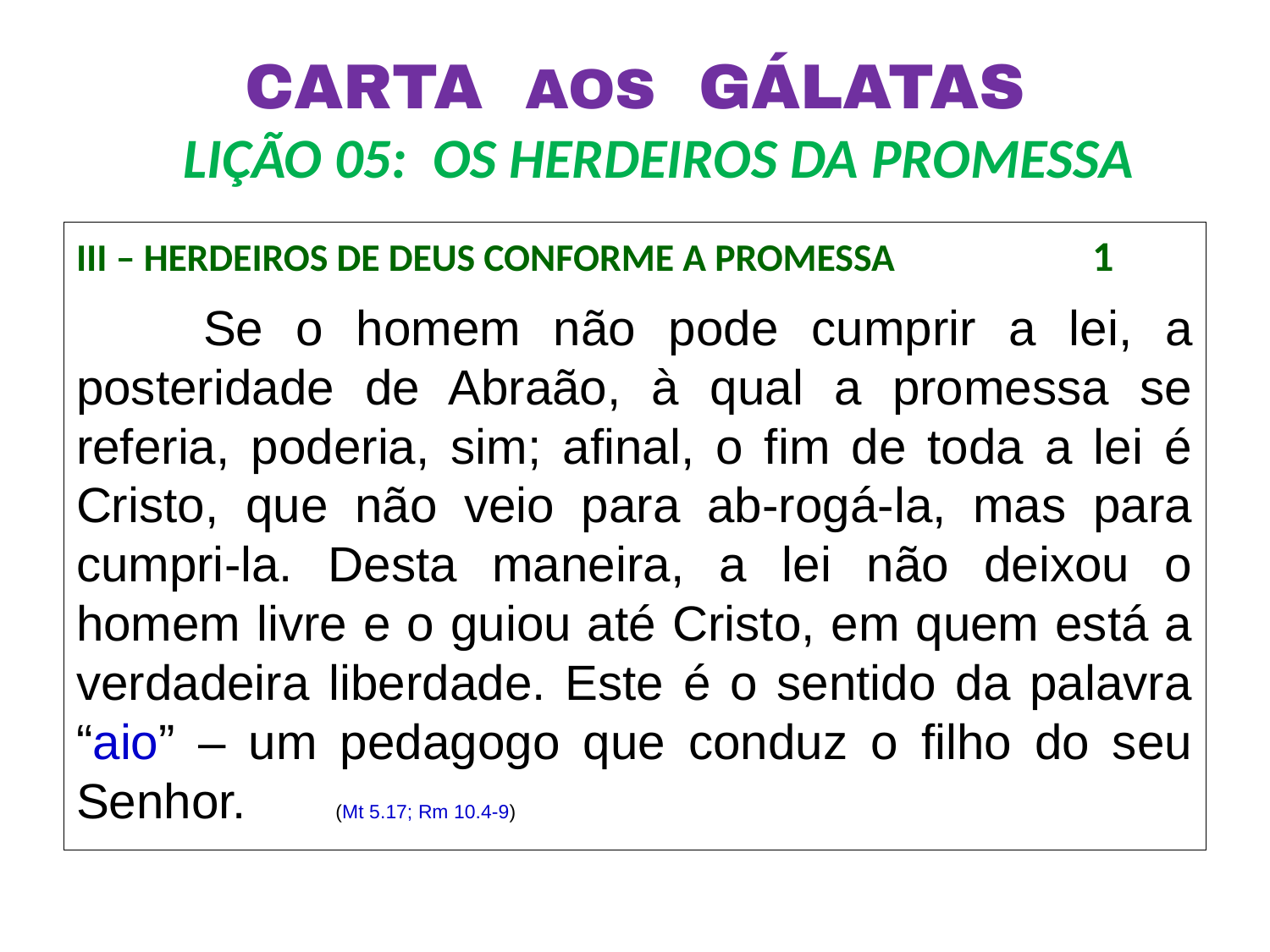

# CARTA  AOS  GÁLATAS LIÇÃO 05:  OS HERDEIROS DA PROMESSA
III – HERDEIROS DE DEUS CONFORME A PROMESSA		1

	Se o homem não pode cumprir a lei, a posteridade de Abraão, à qual a promessa se referia, poderia, sim; afinal, o fim de toda a lei é Cristo, que não veio para ab-rogá-la, mas para cumpri-la. Desta maneira, a lei não deixou o homem livre e o guiou até Cristo, em quem está a verdadeira liberdade. Este é o sentido da palavra “aio” – um pedagogo que conduz o filho do seu Senhor.	 (Mt 5.17; Rm 10.4-9)